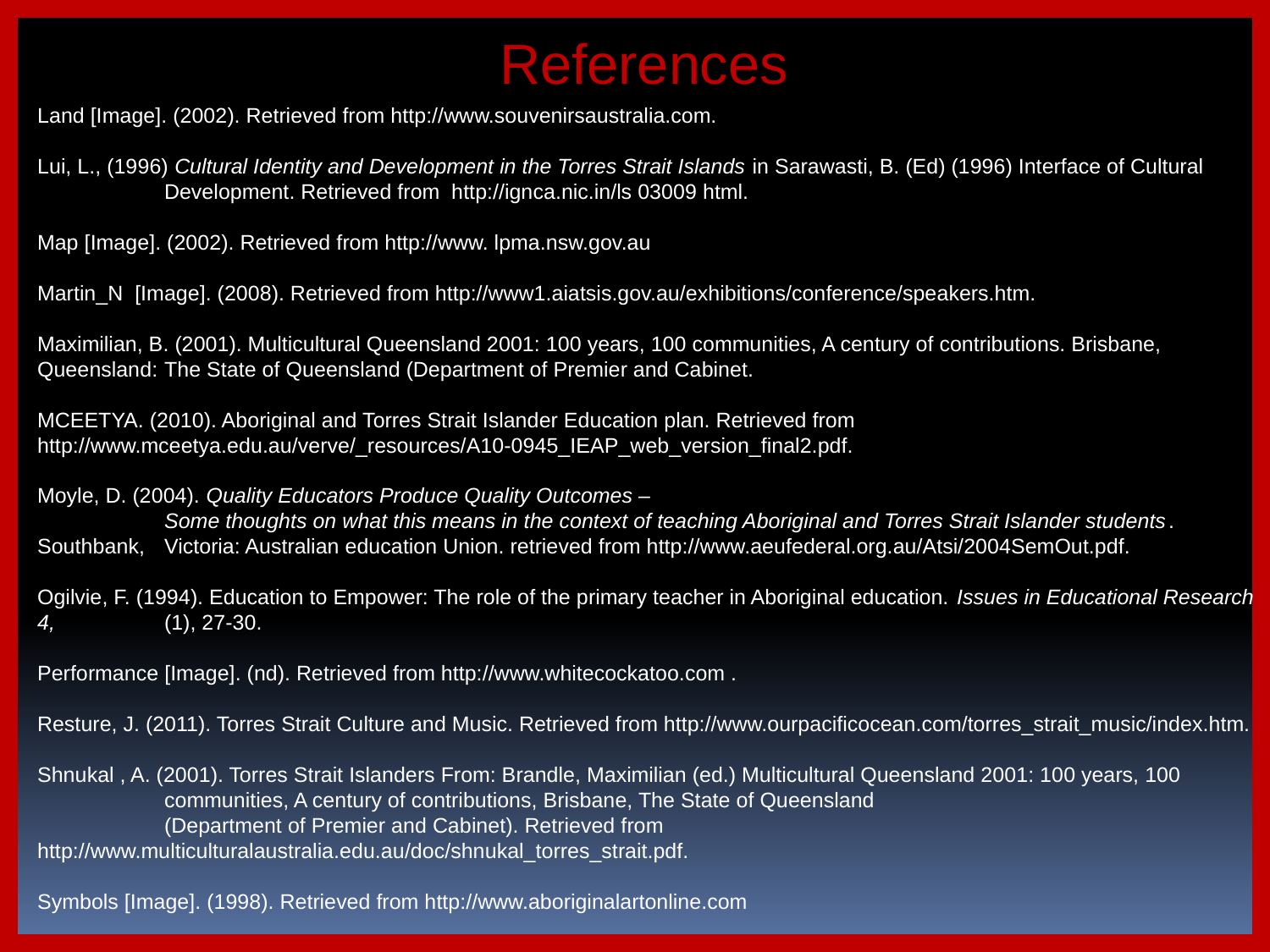

References
Land [Image]. (2002). Retrieved from http://www.souvenirsaustralia.com.

Lui, L., (1996) Cultural Identity and Development in the Torres Strait Islands in Sarawasti, B. (Ed) (1996) Interface of Cultural 	Development. Retrieved from  http://ignca.nic.in/ls 03009 html.

Map [Image]. (2002). Retrieved from http://www. lpma.nsw.gov.au

Martin_N  [Image]. (2008). Retrieved from http://www1.aiatsis.gov.au/exhibitions/conference/speakers.htm.

Maximilian, B. (2001). Multicultural Queensland 2001: 100 years, 100 communities, A century of contributions. Brisbane, Queensland: 	The State of Queensland (Department of Premier and Cabinet.

MCEETYA. (2010). Aboriginal and Torres Strait Islander Education plan. Retrieved from 	http://www.mceetya.edu.au/verve/_resources/A10-0945_IEAP_web_version_final2.pdf.

Moyle, D. (2004). Quality Educators Produce Quality Outcomes –
	Some thoughts on what this means in the context of teaching Aboriginal and Torres Strait Islander students. Southbank, 	Victoria: Australian education Union. retrieved from http://www.aeufederal.org.au/Atsi/2004SemOut.pdf.

Ogilvie, F. (1994). Education to Empower: The role of the primary teacher in Aboriginal education. Issues in Educational Research 4, 	(1), 27-30.

Performance [Image]. (nd). Retrieved from http://www.whitecockatoo.com .

Resture, J. (2011). Torres Strait Culture and Music. Retrieved from http://www.ourpacificocean.com/torres_strait_music/index.htm.

Shnukal , A. (2001). Torres Strait Islanders From: Brandle, Maximilian (ed.) Multicultural Queensland 2001: 100 years, 100
	communities, A century of contributions, Brisbane, The State of Queensland
	(Department of Premier and Cabinet). Retrieved from 	http://www.multiculturalaustralia.edu.au/doc/shnukal_torres_strait.pdf.

Symbols [Image]. (1998). Retrieved from http://www.aboriginalartonline.com